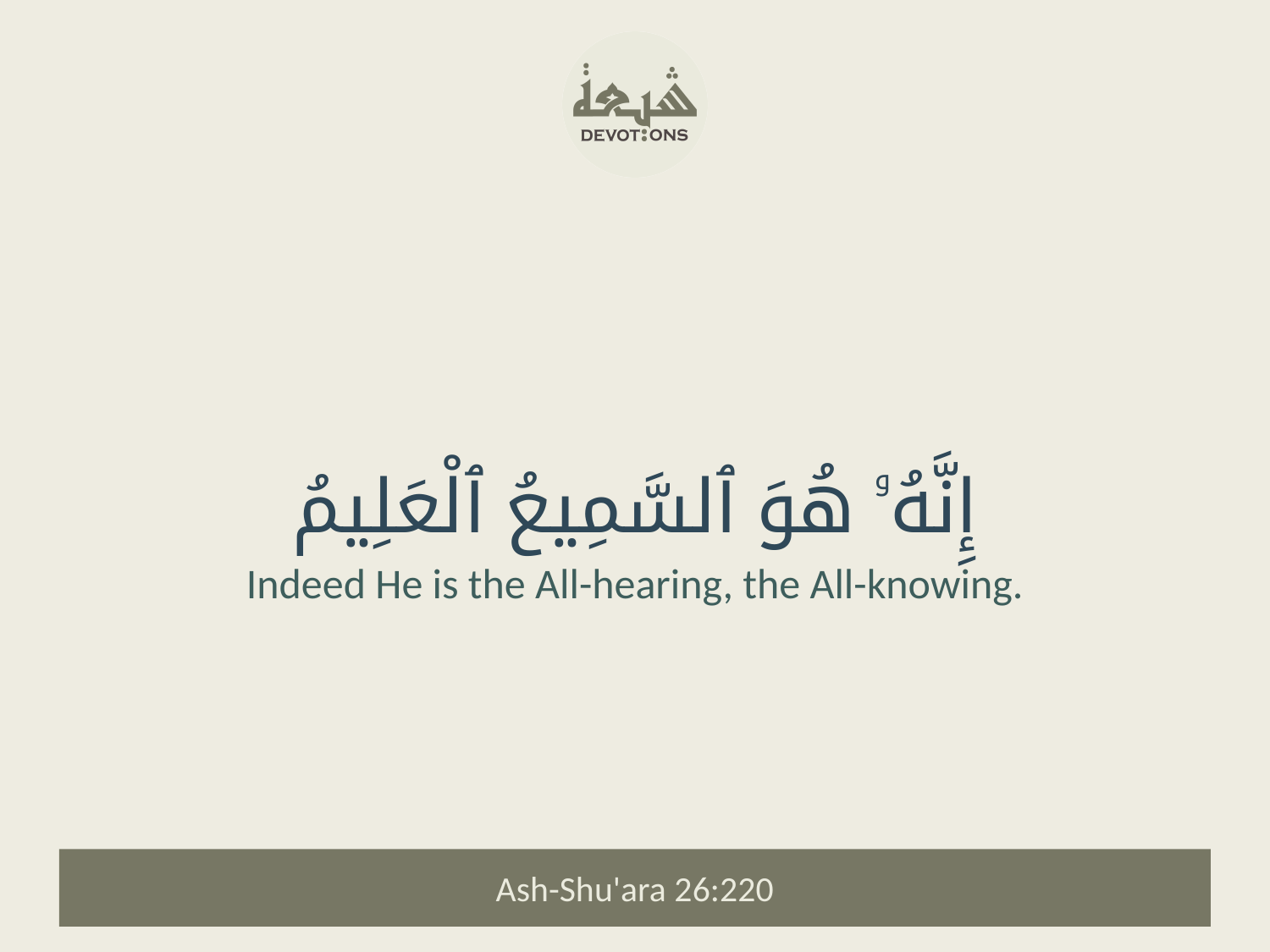

إِنَّهُۥ هُوَ ٱلسَّمِيعُ ٱلْعَلِيمُ
Indeed He is the All-hearing, the All-knowing.
Ash-Shu'ara 26:220